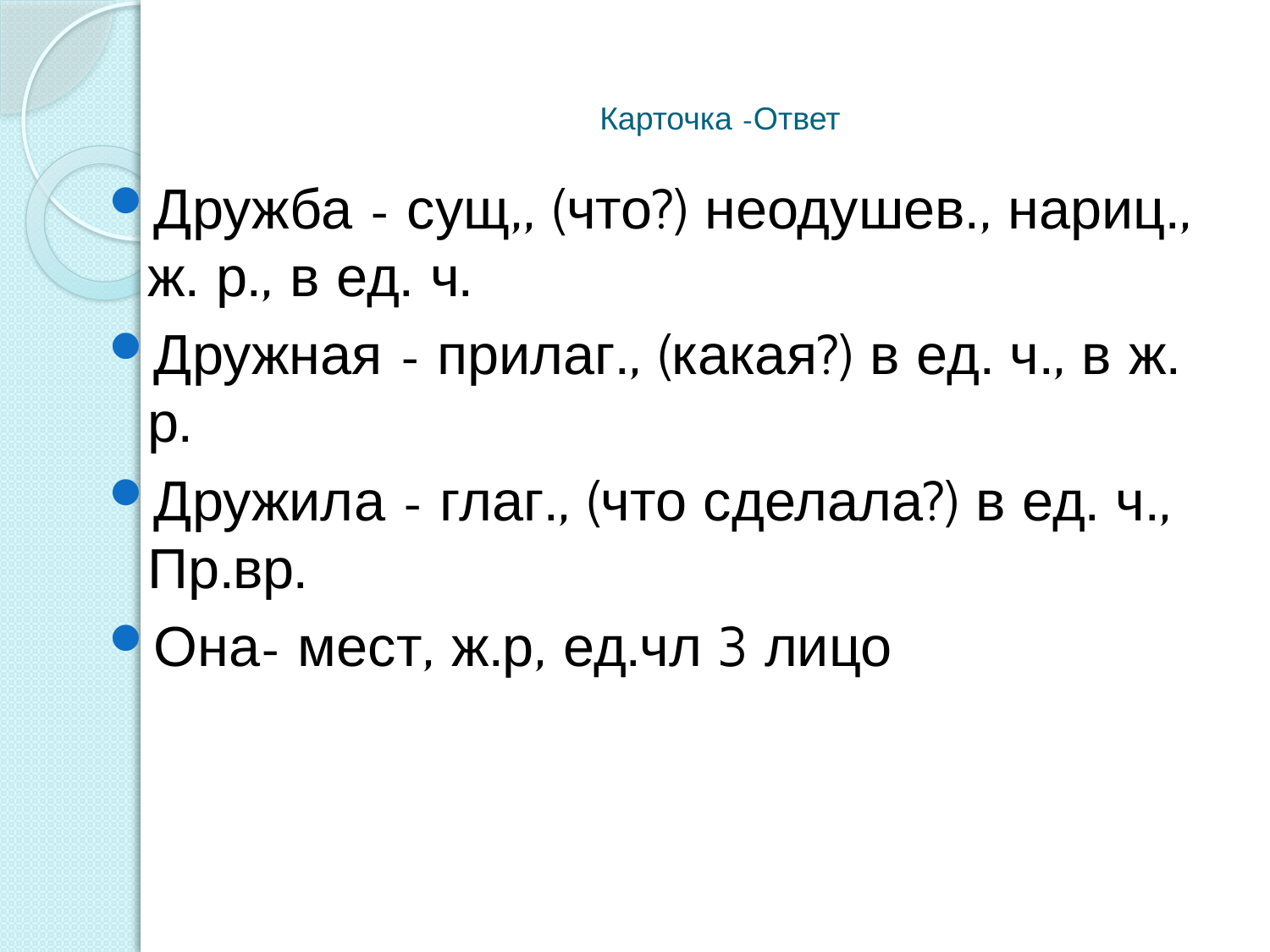

# Карточка -Ответ
Дружба - сущ,, (что?) неодушев., нариц., ж. р., в ед. ч.
Дружная - прилаг., (какая?) в ед. ч., в ж. р.
Дружила - глаг., (что сделала?) в ед. ч., Пр.вр.
Она- мест, ж.р, ед.чл 3 лицо